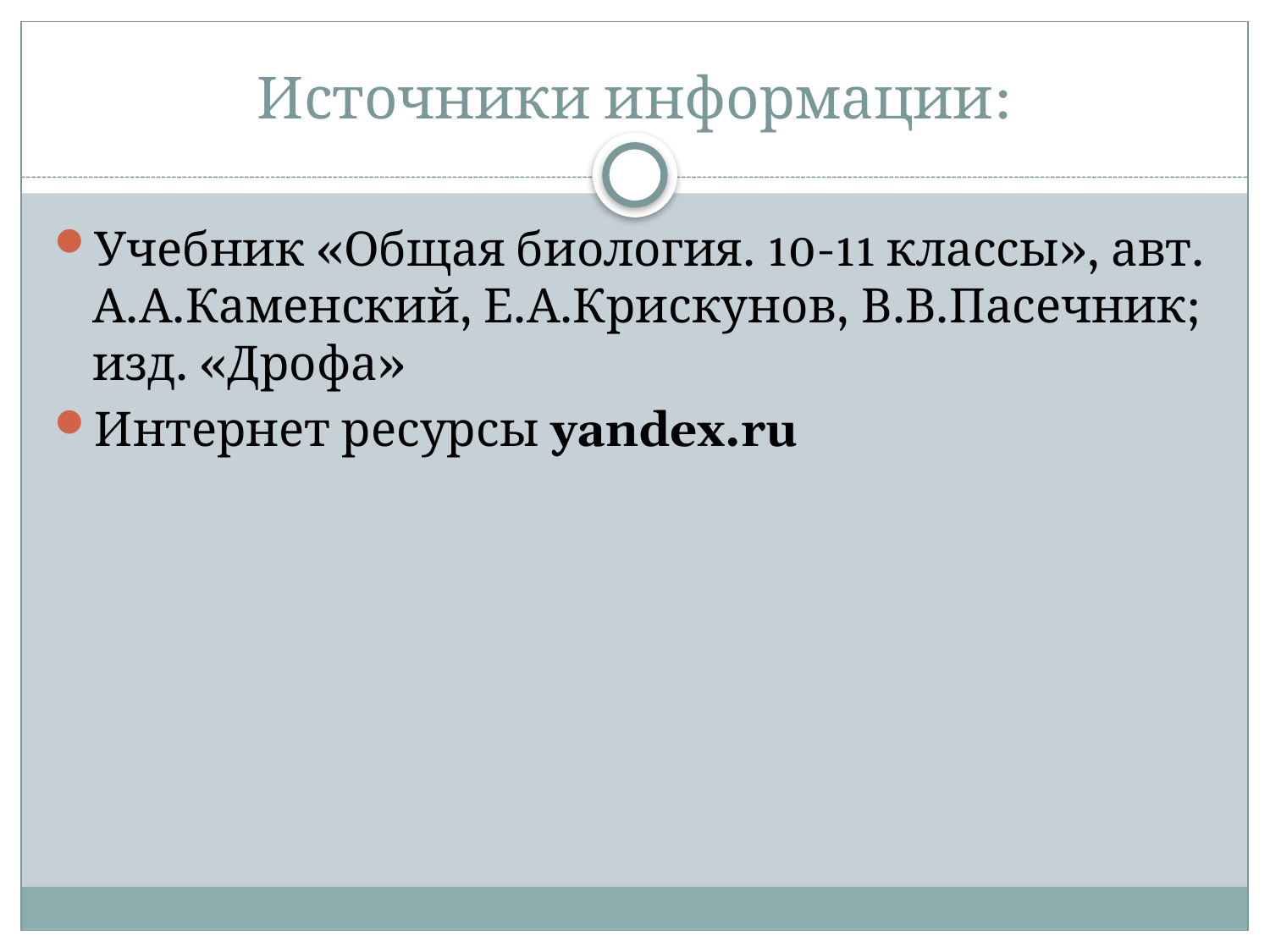

# Источники информации:
Учебник «Общая биология. 10-11 классы», авт. А.А.Каменский, Е.А.Крискунов, В.В.Пасечник; изд. «Дрофа»
Интернет ресурсы yandex.ru